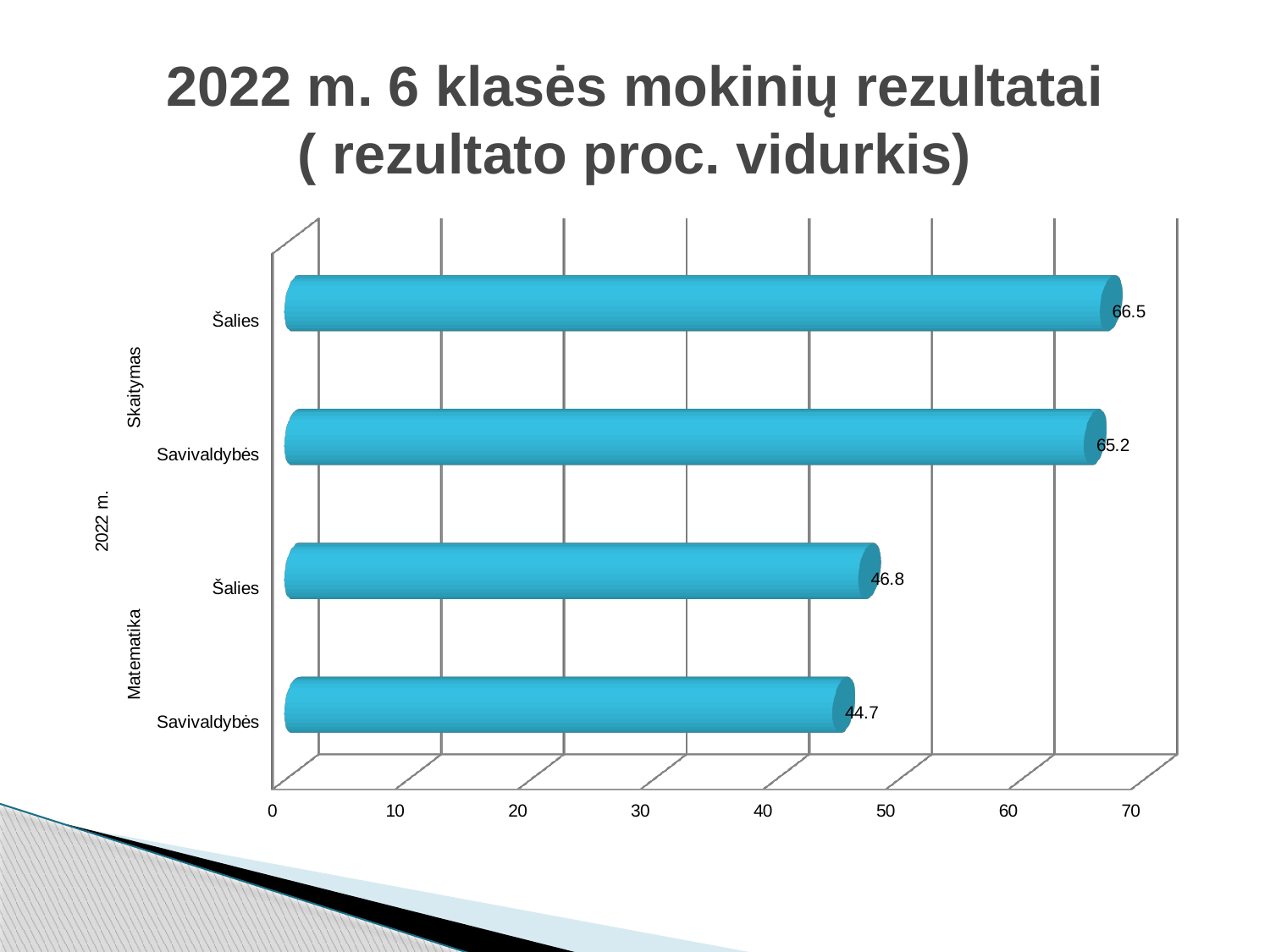

# 2022 m. 6 klasės mokinių rezultatai ( rezultato proc. vidurkis)

[unsupported chart]